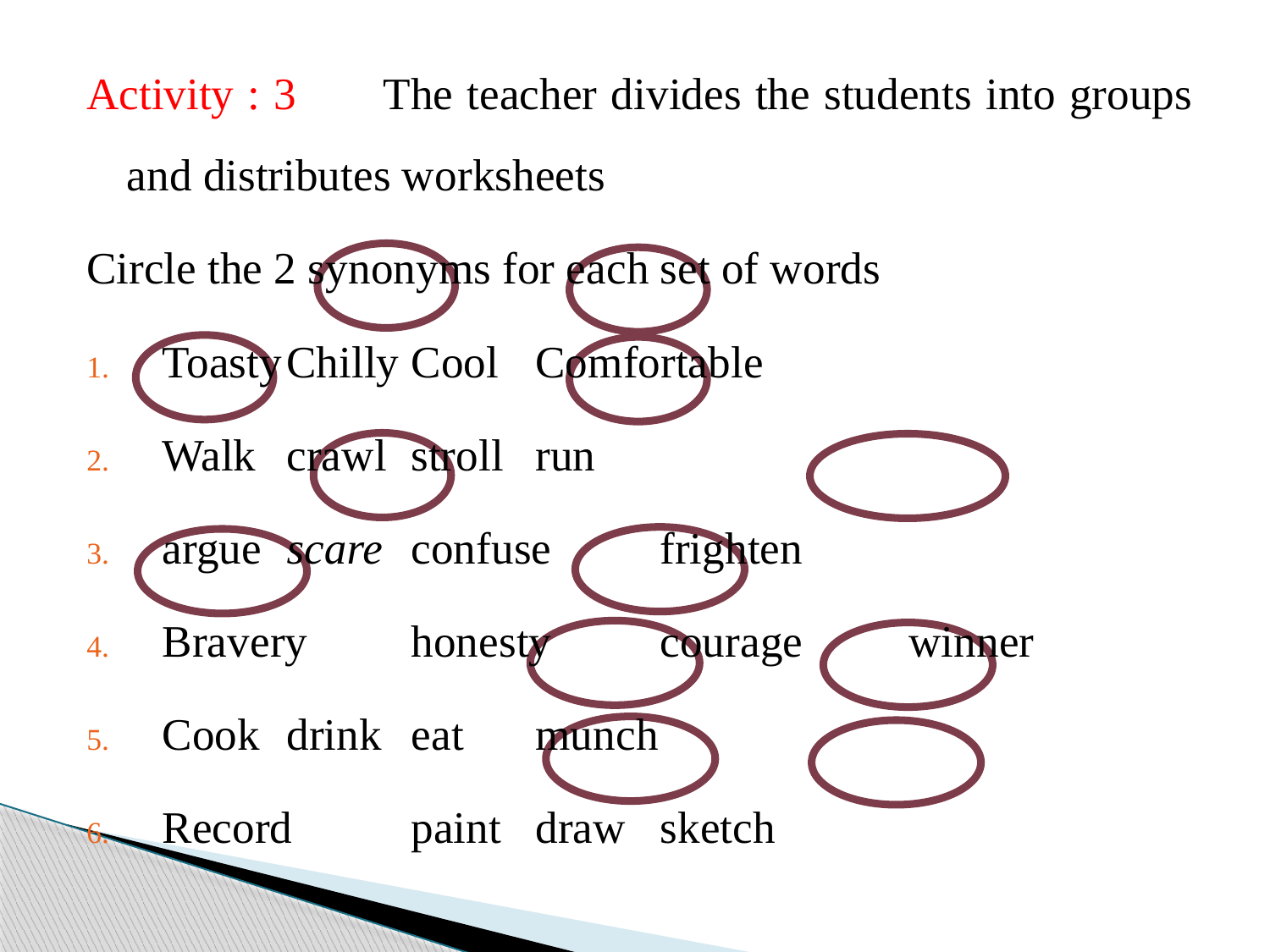

Activity : 3 	The teacher divides the students into groups and distributes worksheets
Circle the 2 synonyms for each set of words
Toasty	Chilly		Cool		Comfortable
Walk 	crawl		stroll		run
argue	scare		confuse	frighten
Bravery	honesty	courage	winner
Cook	drink		eat		munch
Record	paint		draw		sketch